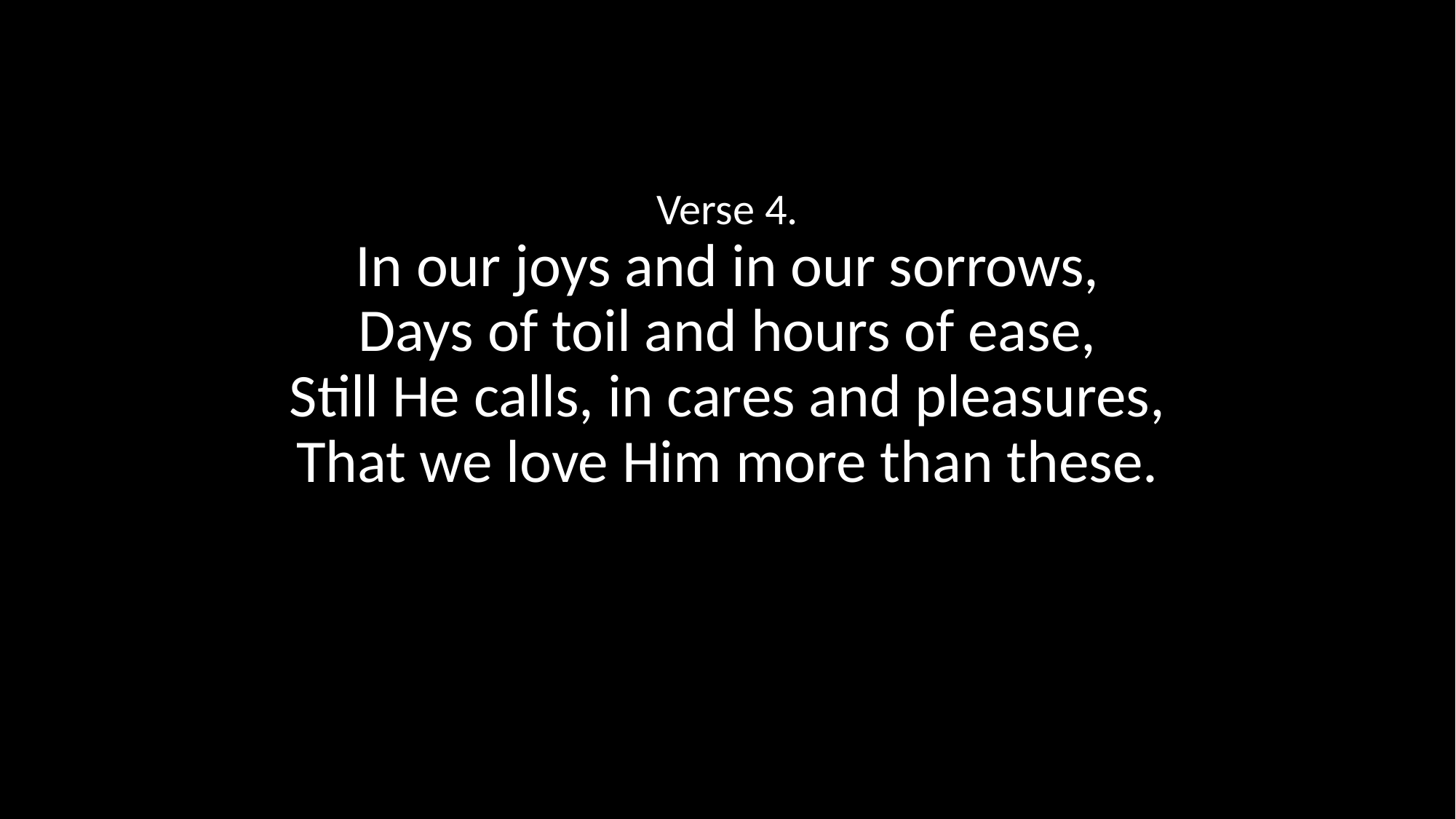

Verse 4.
In our joys and in our sorrows,
Days of toil and hours of ease,
Still He calls, in cares and pleasures,
That we love Him more than these.